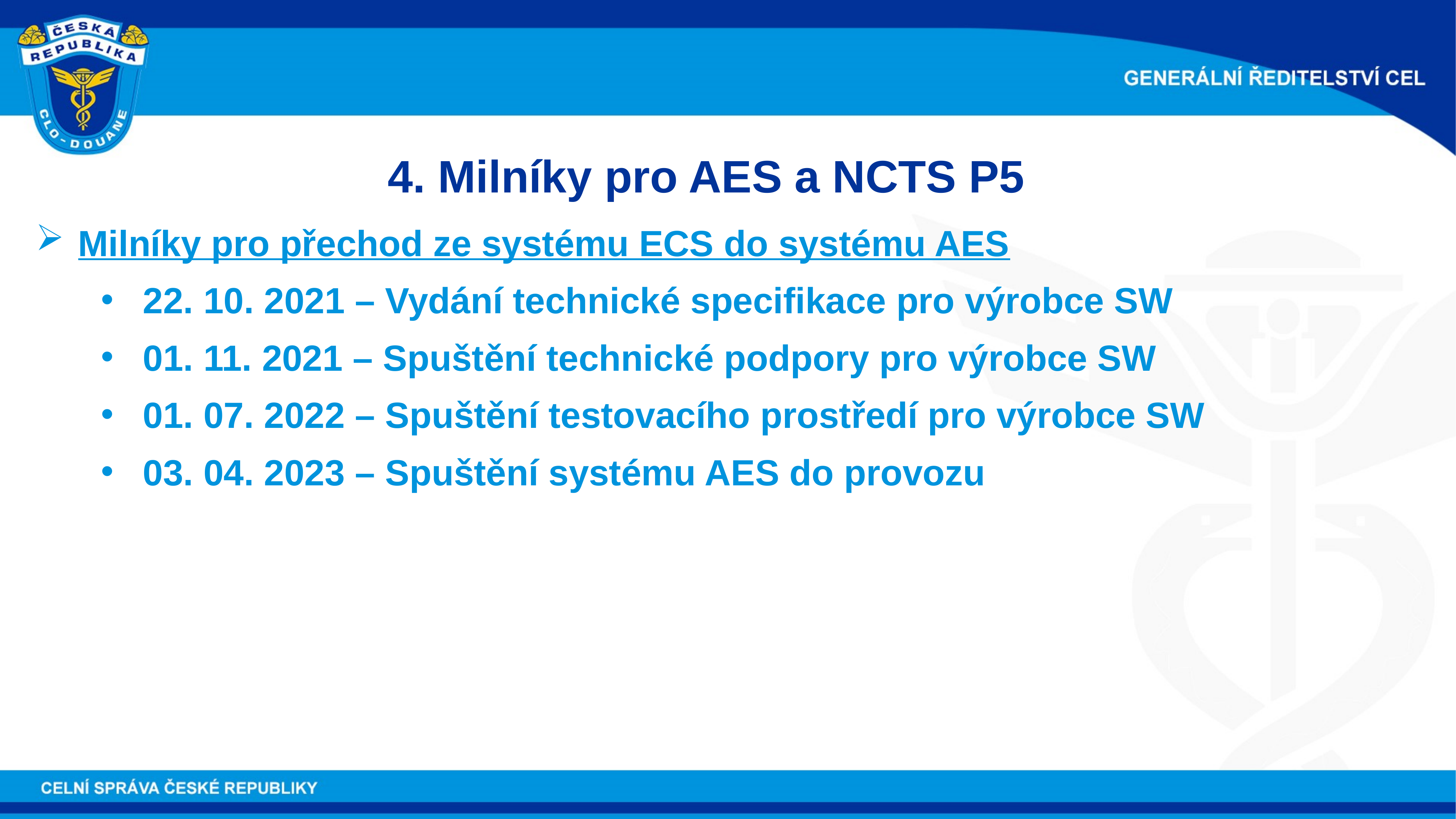

4. Milníky pro AES a NCTS P5
Milníky pro přechod ze systému ECS do systému AES
22. 10. 2021 – Vydání technické specifikace pro výrobce SW
01. 11. 2021 – Spuštění technické podpory pro výrobce SW
01. 07. 2022 – Spuštění testovacího prostředí pro výrobce SW
03. 04. 2023 – Spuštění systému AES do provozu